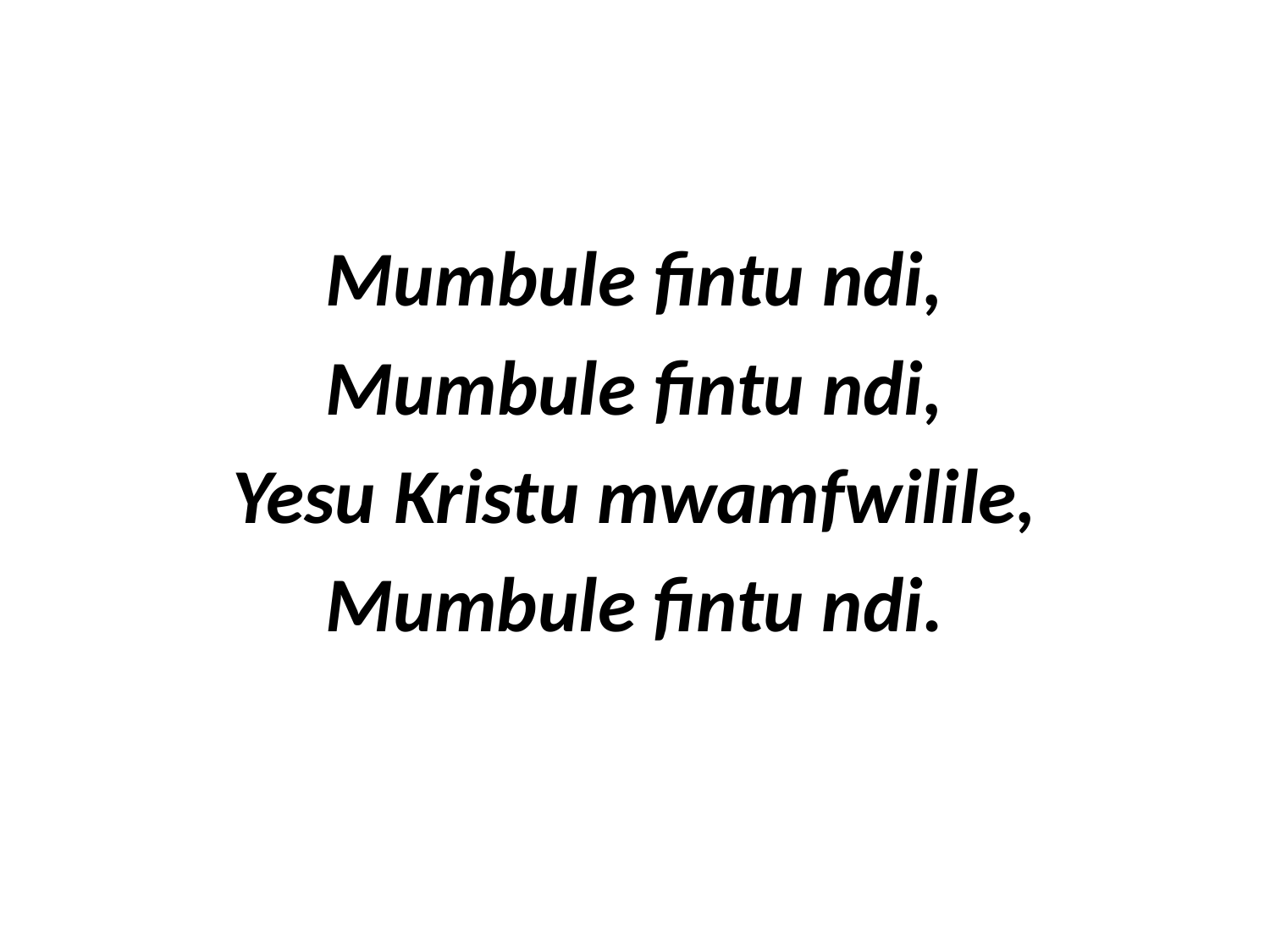

Mumbule fintu ndi,
Mumbule fintu ndi,
Yesu Kristu mwamfwilile,
Mumbule fintu ndi.